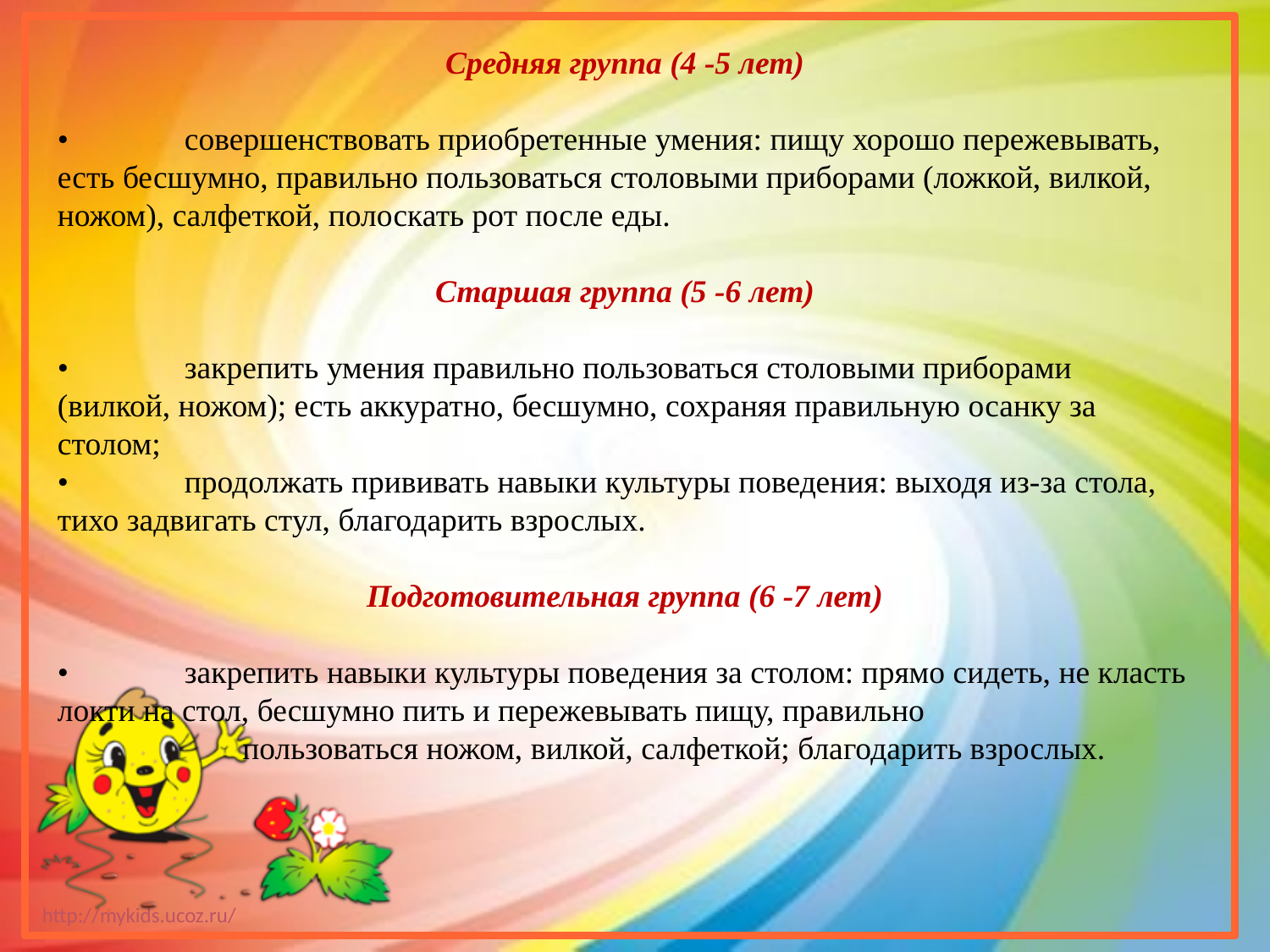

Средняя группа (4 -5 лет)

•	совершенствовать приобретенные умения: пищу хорошо пережевывать, есть бесшумно, правильно пользоваться столовыми приборами (ложкой, вилкой, ножом), салфеткой, полоскать рот после еды.

Старшая группа (5 -6 лет)

•	закрепить умения правильно пользоваться столовыми приборами (вилкой, ножом); есть аккуратно, бесшумно, сохраняя правильную осанку за столом;
•	продолжать прививать навыки культуры поведения: выходя из-за стола, тихо задвигать стул, благодарить взрослых.

Подготовительная группа (6 -7 лет)

•	закрепить навыки культуры поведения за столом: прямо сидеть, не класть локти на стол, бесшумно пить и пережевывать пищу, правильно
                       пользоваться ножом, вилкой, салфеткой; благодарить взрослых.